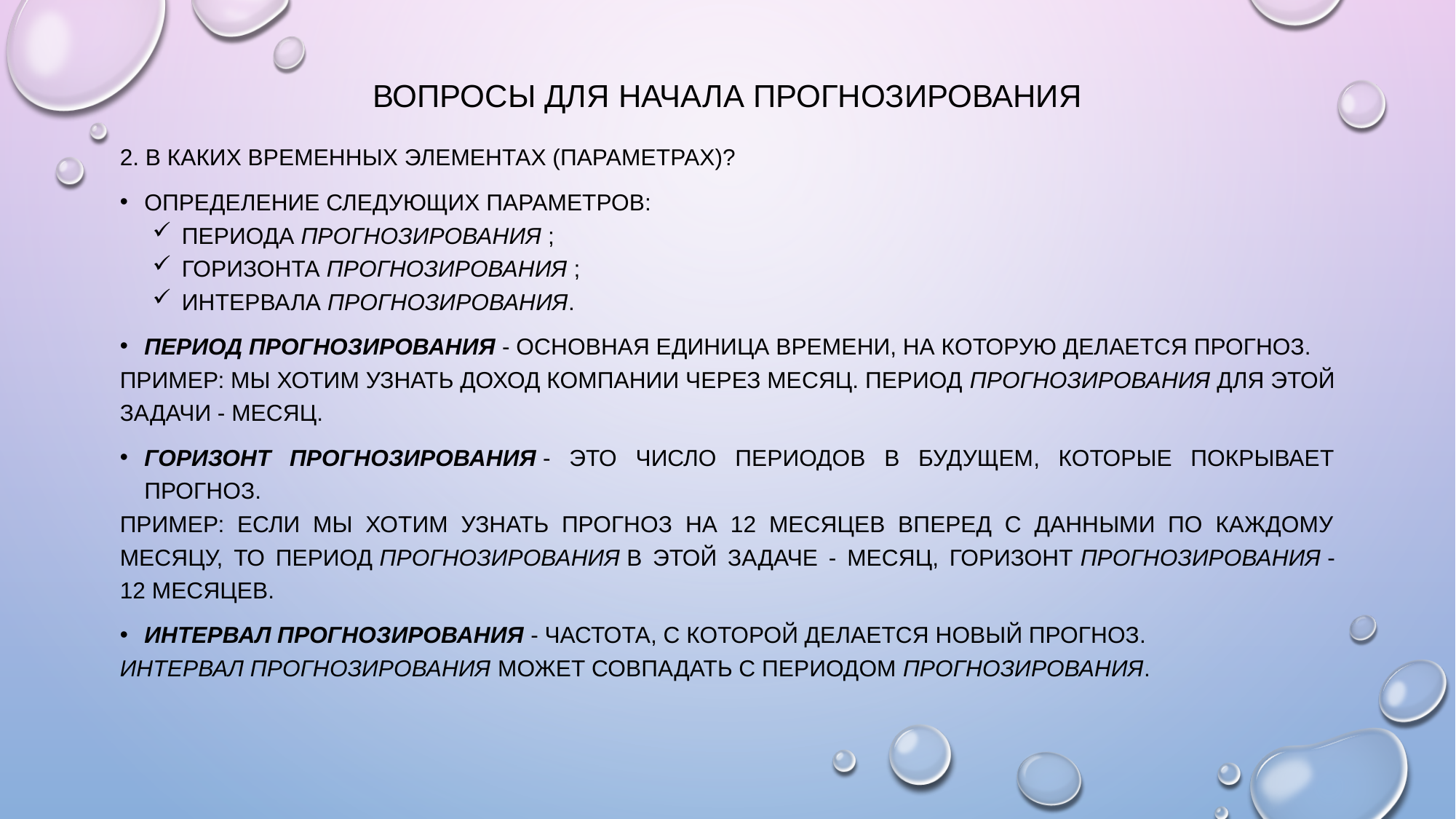

# Вопросы для начала прогнозирования
2. В каких временных элементах (параметрах)?
определение следующих параметров:
периода прогнозирования ;
горизонта прогнозирования ;
интервала прогнозирования.
Период прогнозирования - основная единица времени, на которую делается прогноз.
Пример: мы хотим узнать доход компании через месяц. Период прогнозирования для этой задачи - месяц.
Горизонт прогнозирования - это число периодов в будущем, которые покрывает прогноз.
Пример: Если мы хотим узнать прогноз на 12 месяцев вперед с данными по каждому месяцу, то период прогнозирования в этой задаче - месяц, горизонт прогнозирования - 12 месяцев.
Интервал прогнозирования - частота, с которой делается новый прогноз.
Интервал прогнозирования может совпадать с периодом прогнозирования.